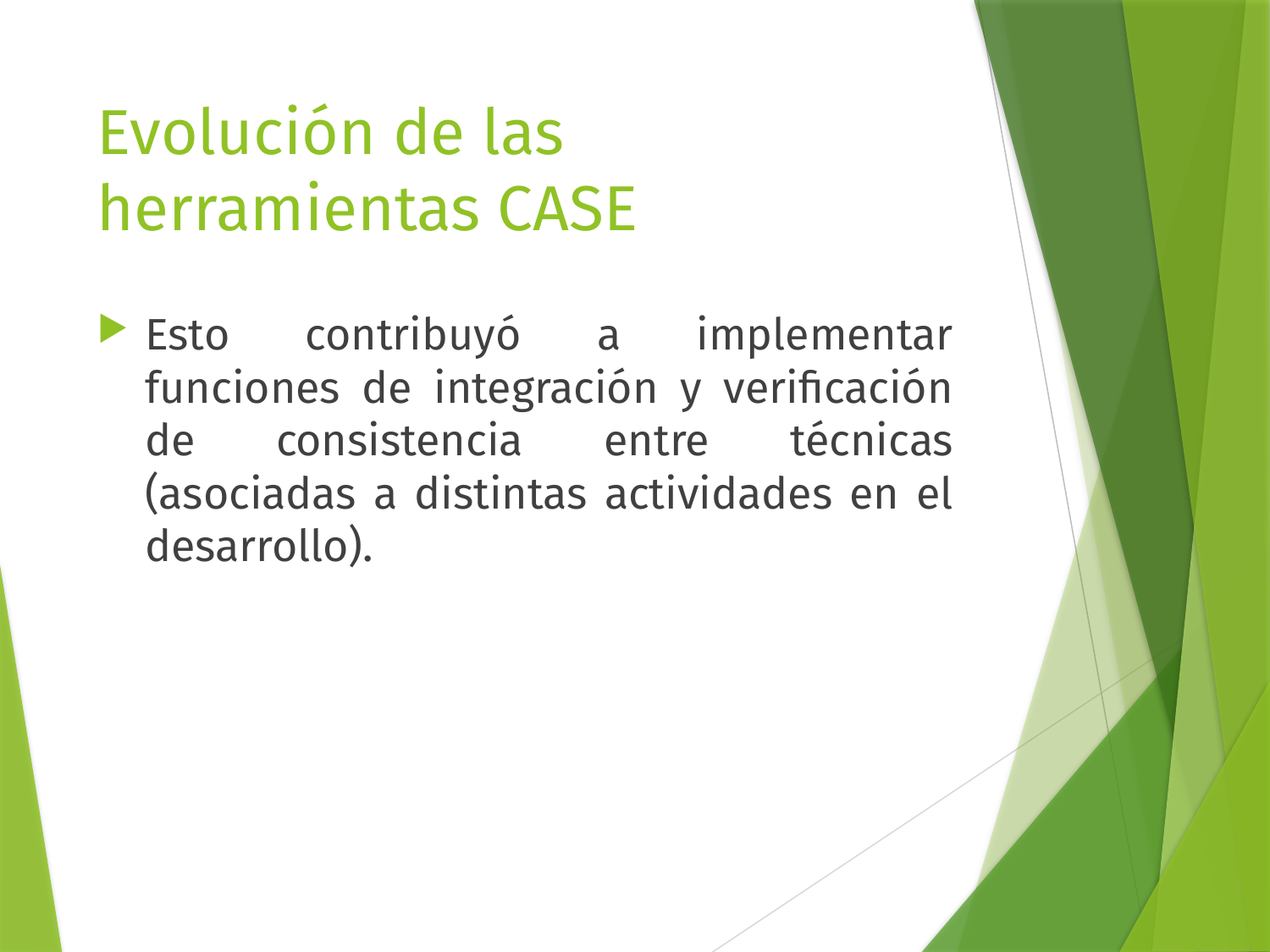

# Evolución de las herramientas CASE
Esto contribuyó a implementar funciones de integración y verificación de consistencia entre técnicas (asociadas a distintas actividades en el desarrollo).